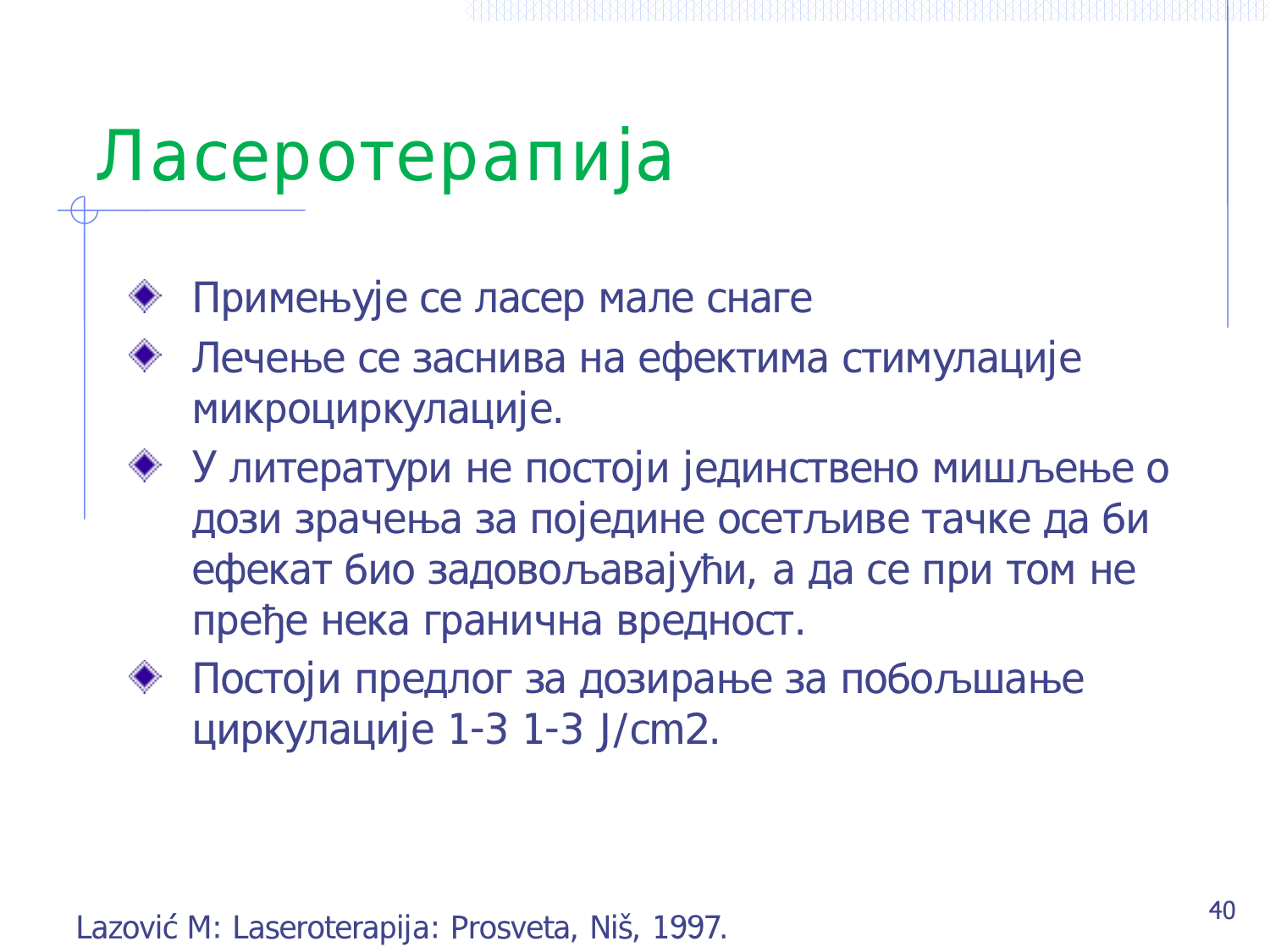

# Ласеротерапија
Примењује се ласер мале снаге
Лечење се заснива на ефектима стимулације микроциркулације.
У литератури не постоји јединствено мишљење о дози зрачења за поједине осетљиве тачке да би ефекат био задовољавајући, а да се при том не пређе нека гранична вредност.
Постоји предлог за дозирање за побољшање циркулације 1-3 1-3 J/cm2.
40
Lazović M: Laseroterapija: Prosveta, Niš, 1997.